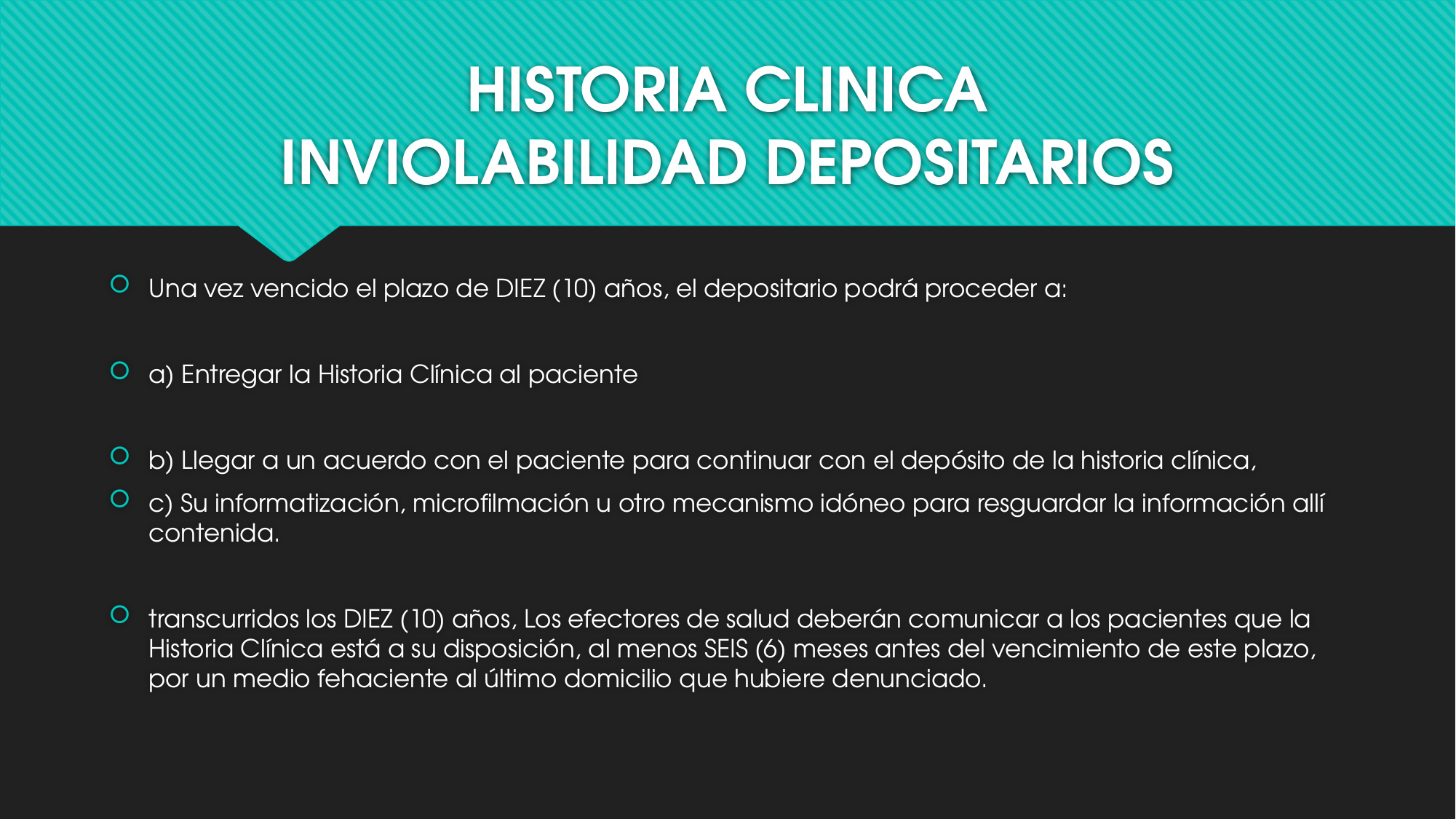

# HISTORIA CLINICA INVIOLABILIDAD DEPOSITARIOS
Una vez vencido el plazo de DIEZ (10) años, el depositario podrá proceder a:

a) Entregar la Historia Clínica al paciente

b) Llegar a un acuerdo con el paciente para continuar con el depósito de la historia clínica,
c) Su informatización, microfilmación u otro mecanismo idóneo para resguardar la información allí contenida.

transcurridos los DIEZ (10) años, Los efectores de salud deberán comunicar a los pacientes que la Historia Clínica está a su disposición, al menos SEIS (6) meses antes del vencimiento de este plazo, por un medio fehaciente al último domicilio que hubiere denunciado.